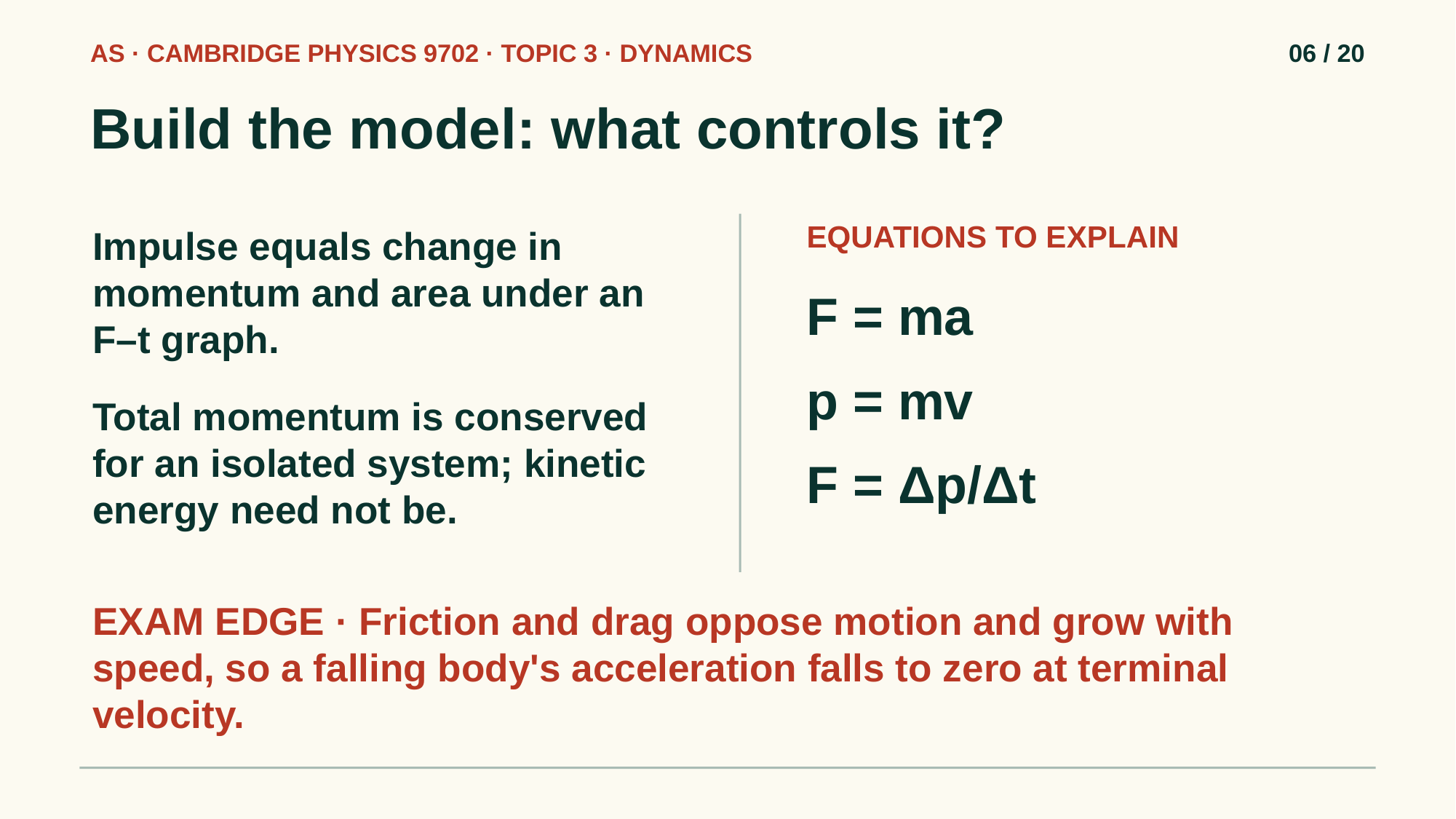

AS · CAMBRIDGE PHYSICS 9702 · TOPIC 3 · DYNAMICS
06 / 20
Build the model: what controls it?
EQUATIONS TO EXPLAIN

Impulse equals change in momentum and area under an F–t graph.
F = ma
p = mv
Total momentum is conserved for an isolated system; kinetic energy need not be.
F = Δp/Δt
EXAM EDGE · Friction and drag oppose motion and grow with speed, so a falling body's acceleration falls to zero at terminal velocity.